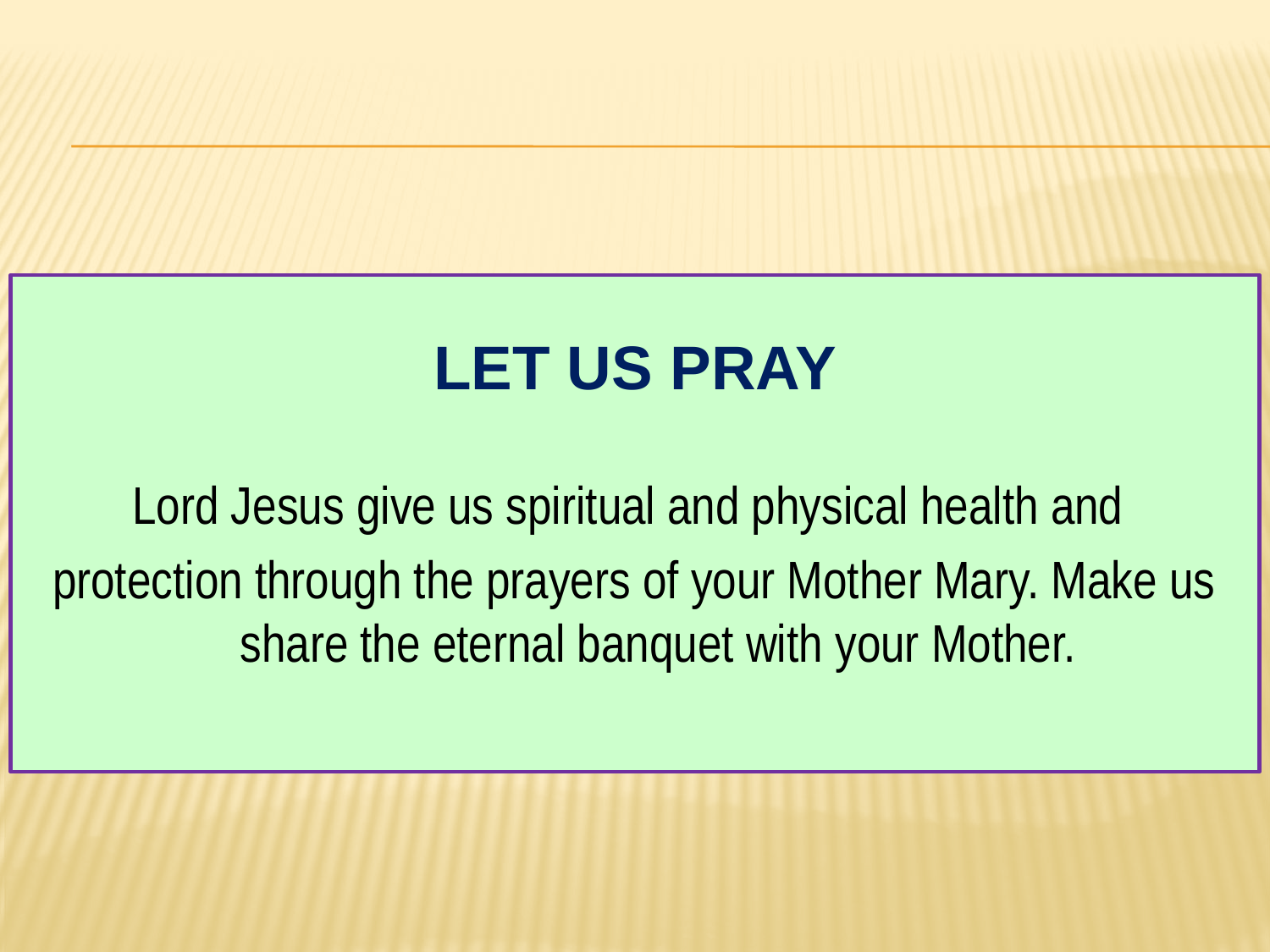

# Let us Pray
Lord Jesus give us spiritual and physical health and
protection through the prayers of your Mother Mary. Make us share the eternal banquet with your Mother.